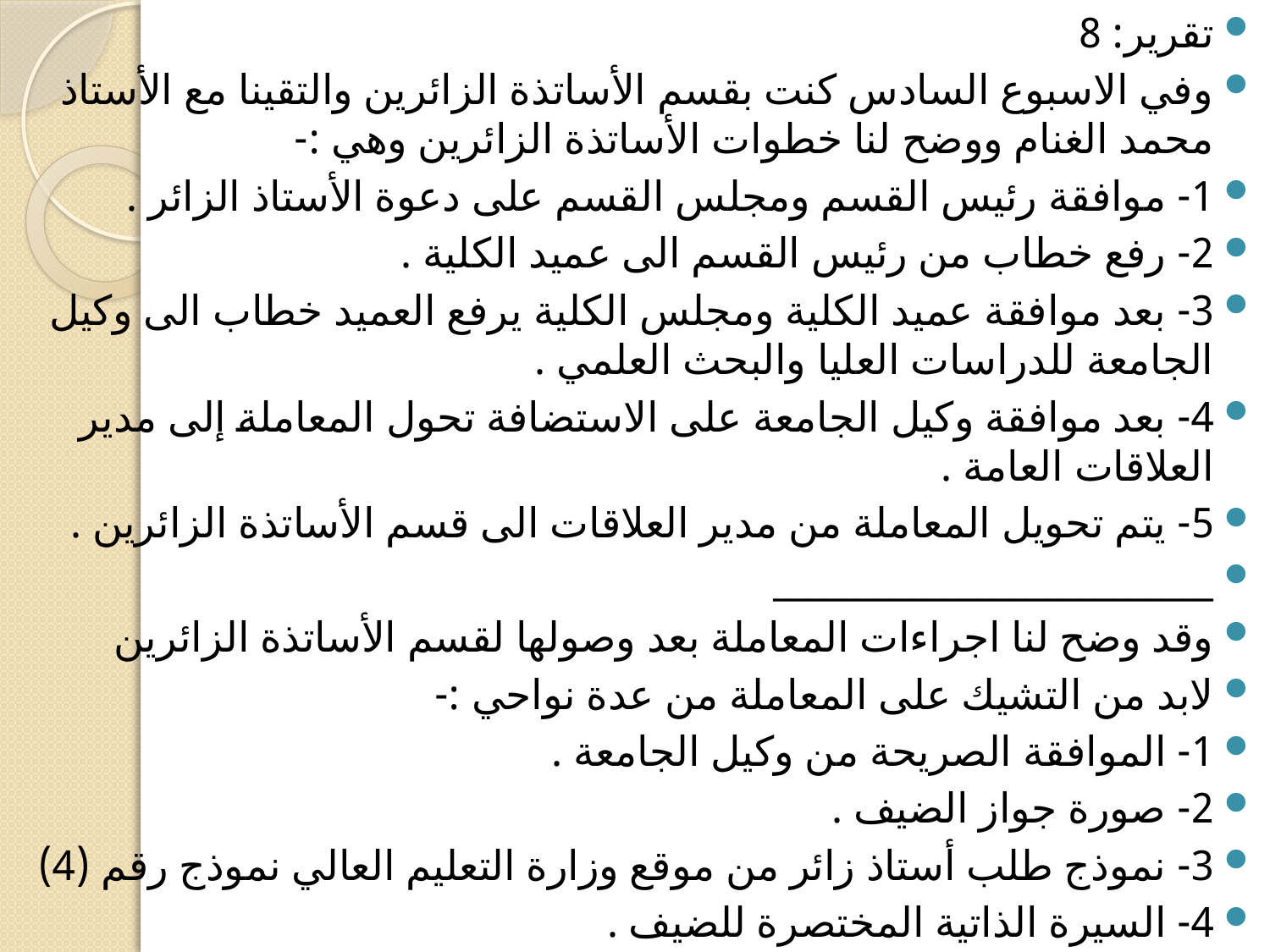

تقرير: 8
وفي الاسبوع السادس كنت بقسم الأساتذة الزائرين والتقينا مع الأستاذ محمد الغنام ووضح لنا خطوات الأساتذة الزائرين وهي :-
1- موافقة رئيس القسم ومجلس القسم على دعوة الأستاذ الزائر .
2- رفع خطاب من رئيس القسم الى عميد الكلية .
3- بعد موافقة عميد الكلية ومجلس الكلية يرفع العميد خطاب الى وكيل الجامعة للدراسات العليا والبحث العلمي .
4- بعد موافقة وكيل الجامعة على الاستضافة تحول المعاملة إلى مدير العلاقات العامة .
5- يتم تحويل المعاملة من مدير العلاقات الى قسم الأساتذة الزائرين .
__________________________
وقد وضح لنا اجراءات المعاملة بعد وصولها لقسم الأساتذة الزائرين
لابد من التشيك على المعاملة من عدة نواحي :-
1- الموافقة الصريحة من وكيل الجامعة .
2- صورة جواز الضيف .
3- نموذج طلب أستاذ زائر من موقع وزارة التعليم العالي نموذج رقم (4)
4- السيرة الذاتية المختصرة للضيف .